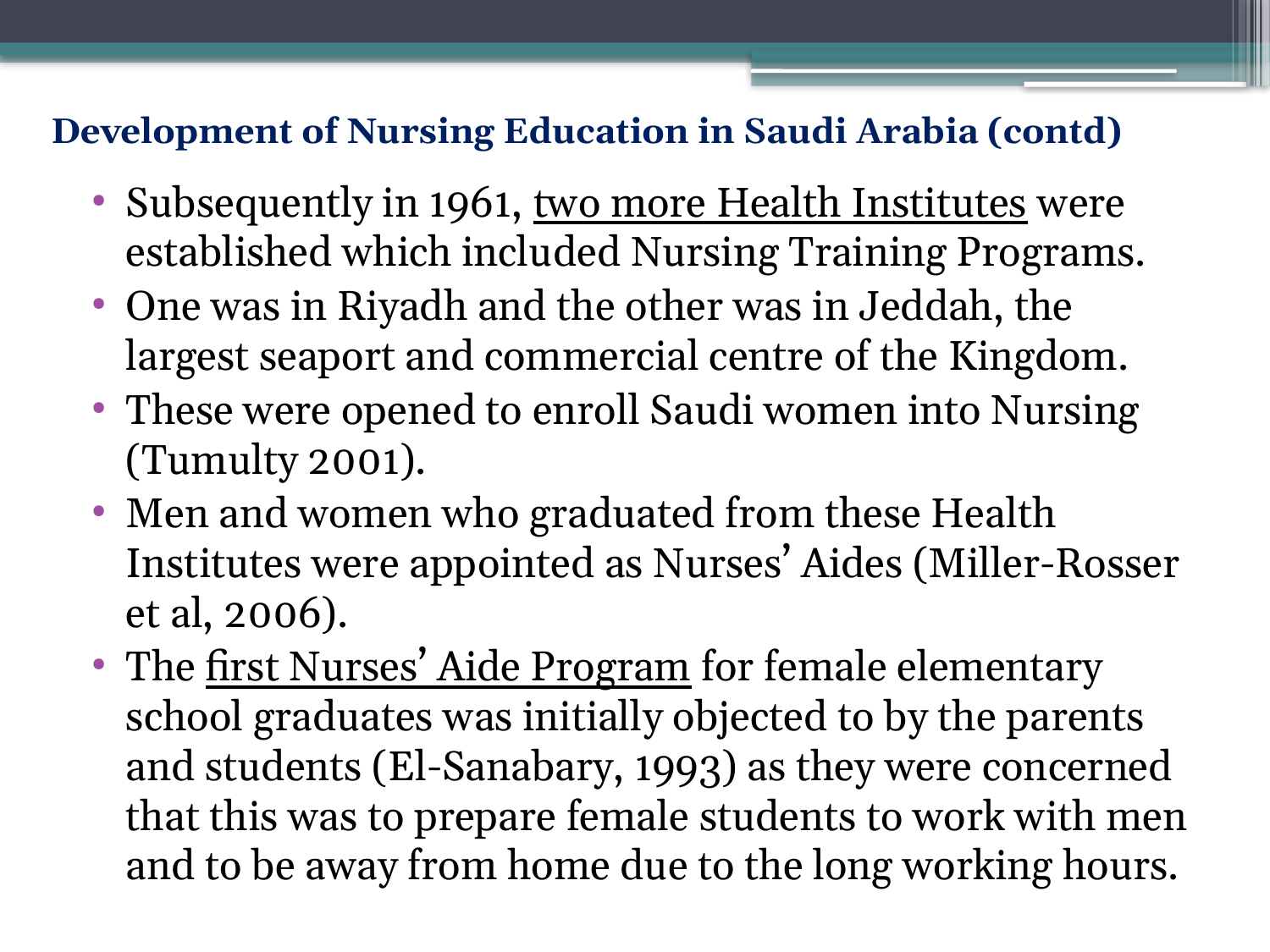

Development of Nursing Education in Saudi Arabia (contd)
Subsequently in 1961, two more Health Institutes were established which included Nursing Training Programs.
One was in Riyadh and the other was in Jeddah, the largest seaport and commercial centre of the Kingdom.
These were opened to enroll Saudi women into Nursing (Tumulty 2001).
Men and women who graduated from these Health Institutes were appointed as Nurses’ Aides (Miller-Rosser et al, 2006).
The first Nurses’ Aide Program for female elementary school graduates was initially objected to by the parents and students (El-Sanabary, 1993) as they were concerned that this was to prepare female students to work with men and to be away from home due to the long working hours.